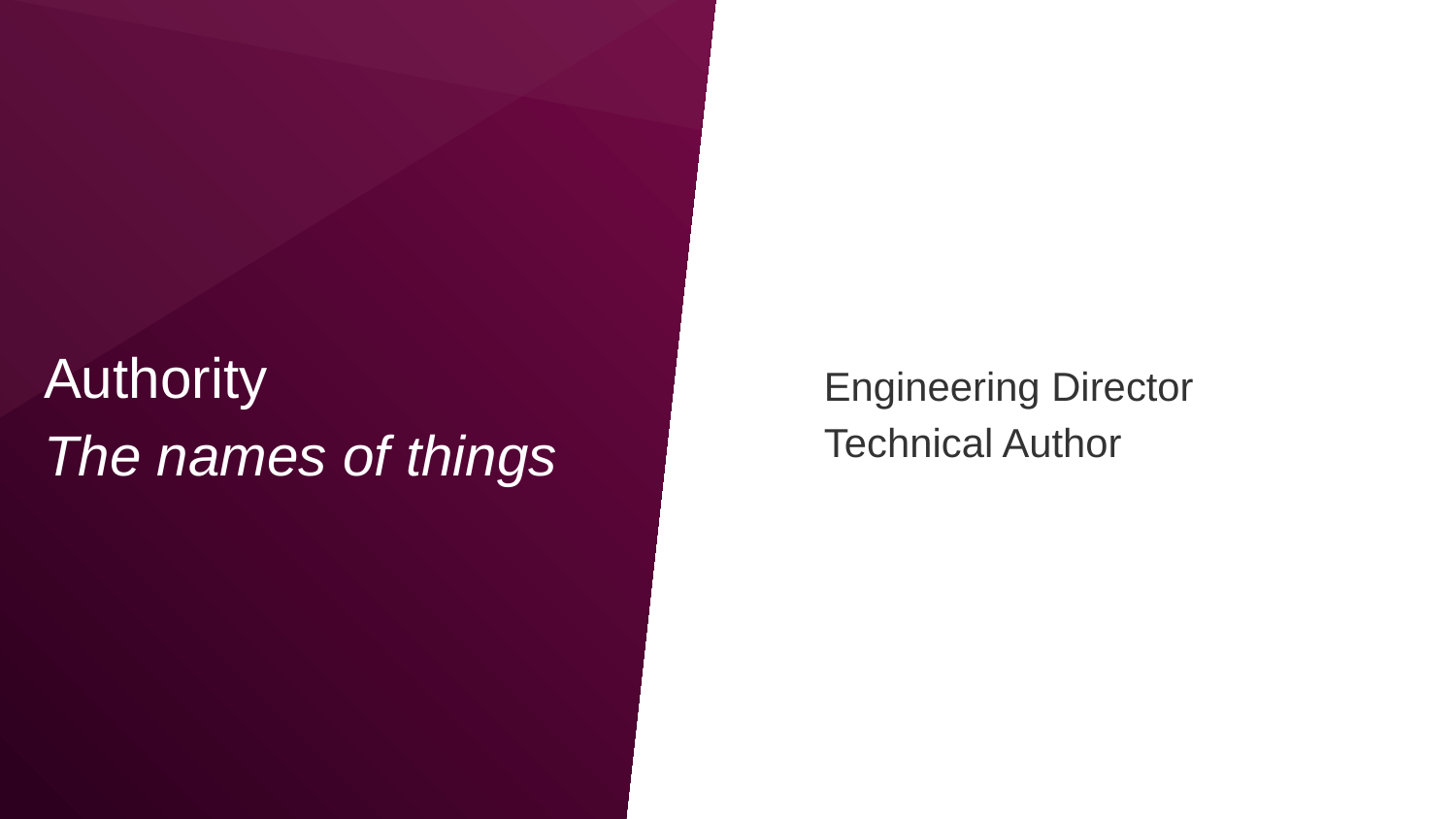

# Authority
The names of things
Engineering Director
Technical Author